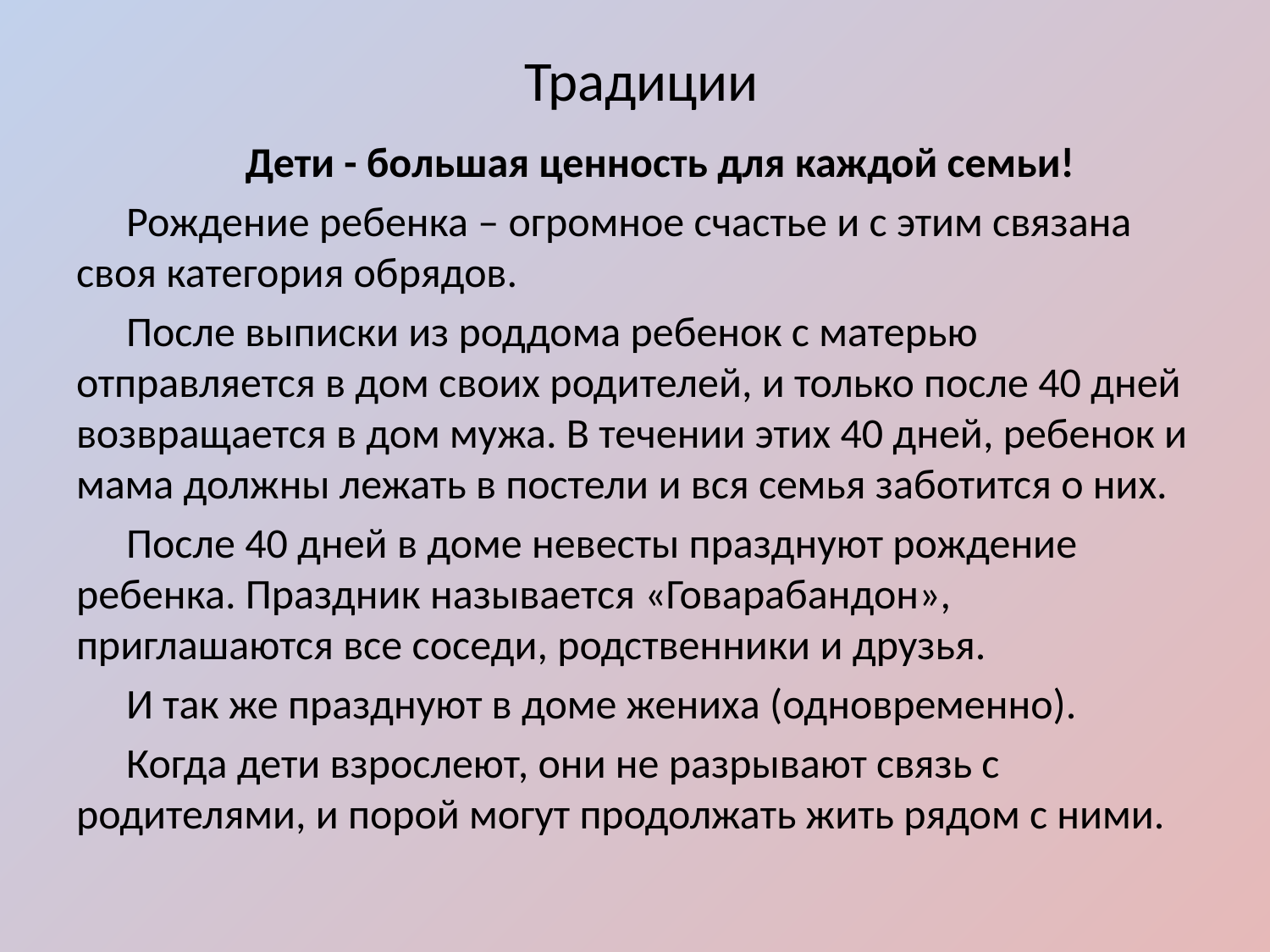

# Традиции
Дети - большая ценность для каждой семьи!
Рождение ребенка – огромное счастье и с этим связана своя категория обрядов.
После выписки из роддома ребенок с матерью отправляется в дом своих родителей, и только после 40 дней возвращается в дом мужа. В течении этих 40 дней, ребенок и мама должны лежать в постели и вся семья заботится о них.
После 40 дней в доме невесты празднуют рождение ребенка. Праздник называется «Говарабандон», приглашаются все соседи, родственники и друзья.
И так же празднуют в доме жениха (одновременно).
Когда дети взрослеют, они не разрывают связь с родителями, и порой могут продолжать жить рядом с ними.